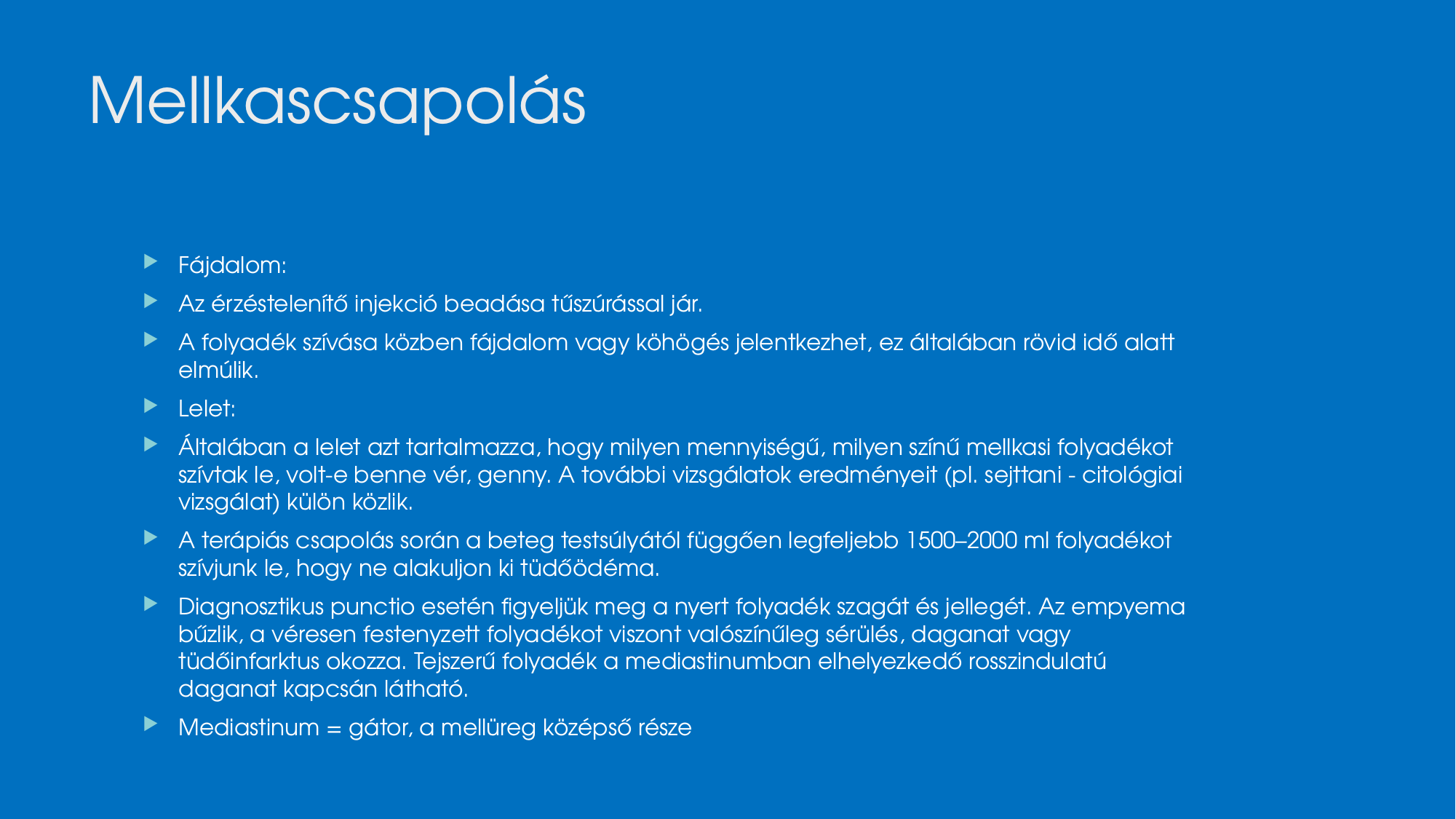

# Mellkascsapolás
Fájdalom:
Az érzéstelenítő injekció beadása tűszúrással jár.
A folyadék szívása közben fájdalom vagy köhögés jelentkezhet, ez általában rövid idő alatt elmúlik.
Lelet:
Általában a lelet azt tartalmazza, hogy milyen mennyiségű, milyen színű mellkasi folyadékot szívtak le, volt-e benne vér, genny. A további vizsgálatok eredményeit (pl. sejttani - citológiai vizsgálat) külön közlik.
A terápiás csapolás során a beteg testsúlyától függően legfeljebb 1500–2000 ml folyadékot szívjunk le, hogy ne alakuljon ki tüdőödéma.
Diagnosztikus punctio esetén figyeljük meg a nyert folyadék szagát és jellegét. Az empyema bűzlik, a véresen festenyzett folyadékot viszont valószínűleg sérülés, daganat vagy tüdőinfarktus okozza. Tejszerű folyadék a mediastinumban elhelyezkedő rosszindulatú daganat kapcsán látható.
Mediastinum = gátor, a mellüreg középső része